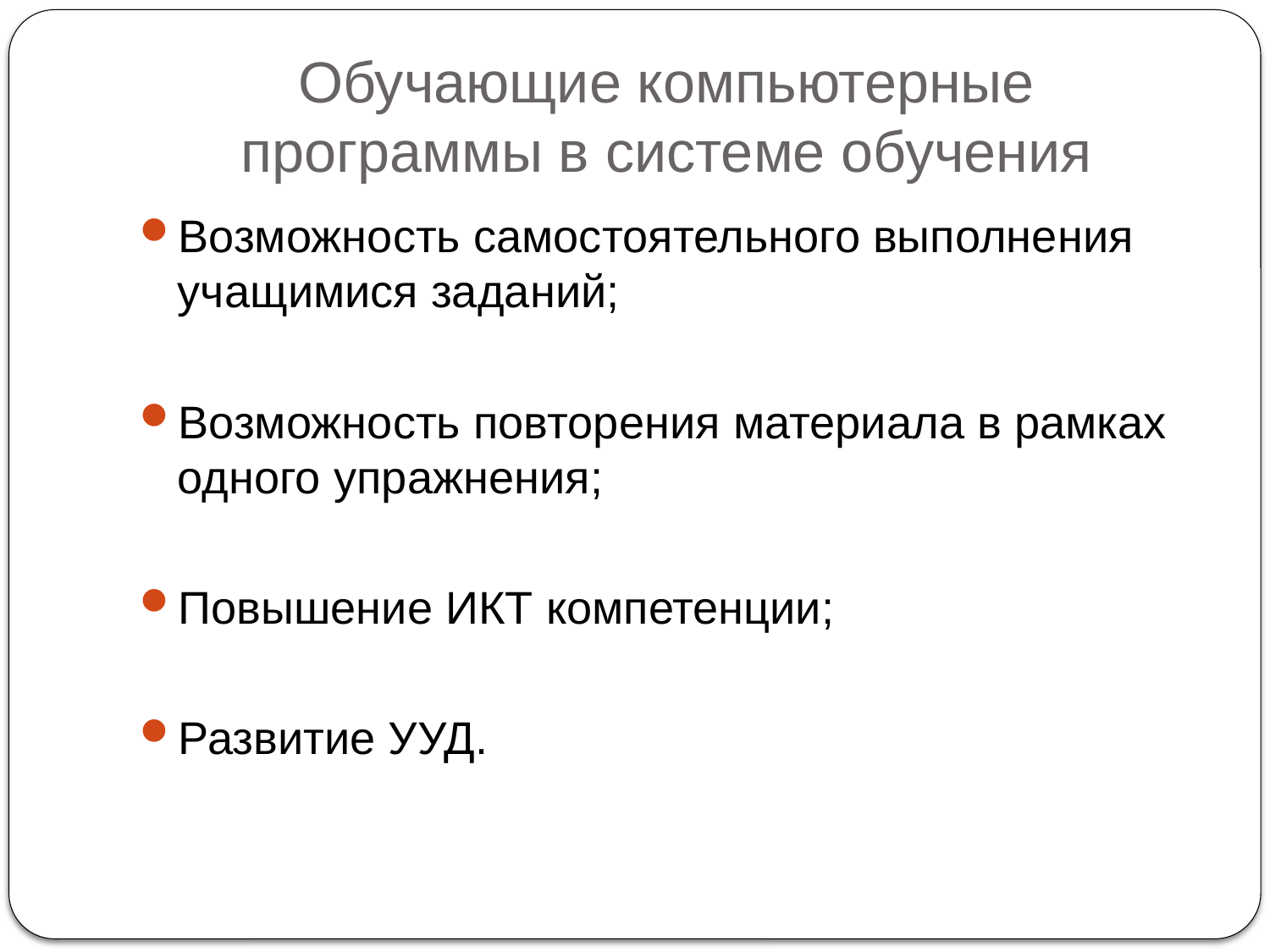

# Обучающие компьютерные программы в системе обучения
Возможность самостоятельного выполнения учащимися заданий;

Возможность повторения материала в рамках одного упражнения;

Повышение ИКТ компетенции;

Развитие УУД.